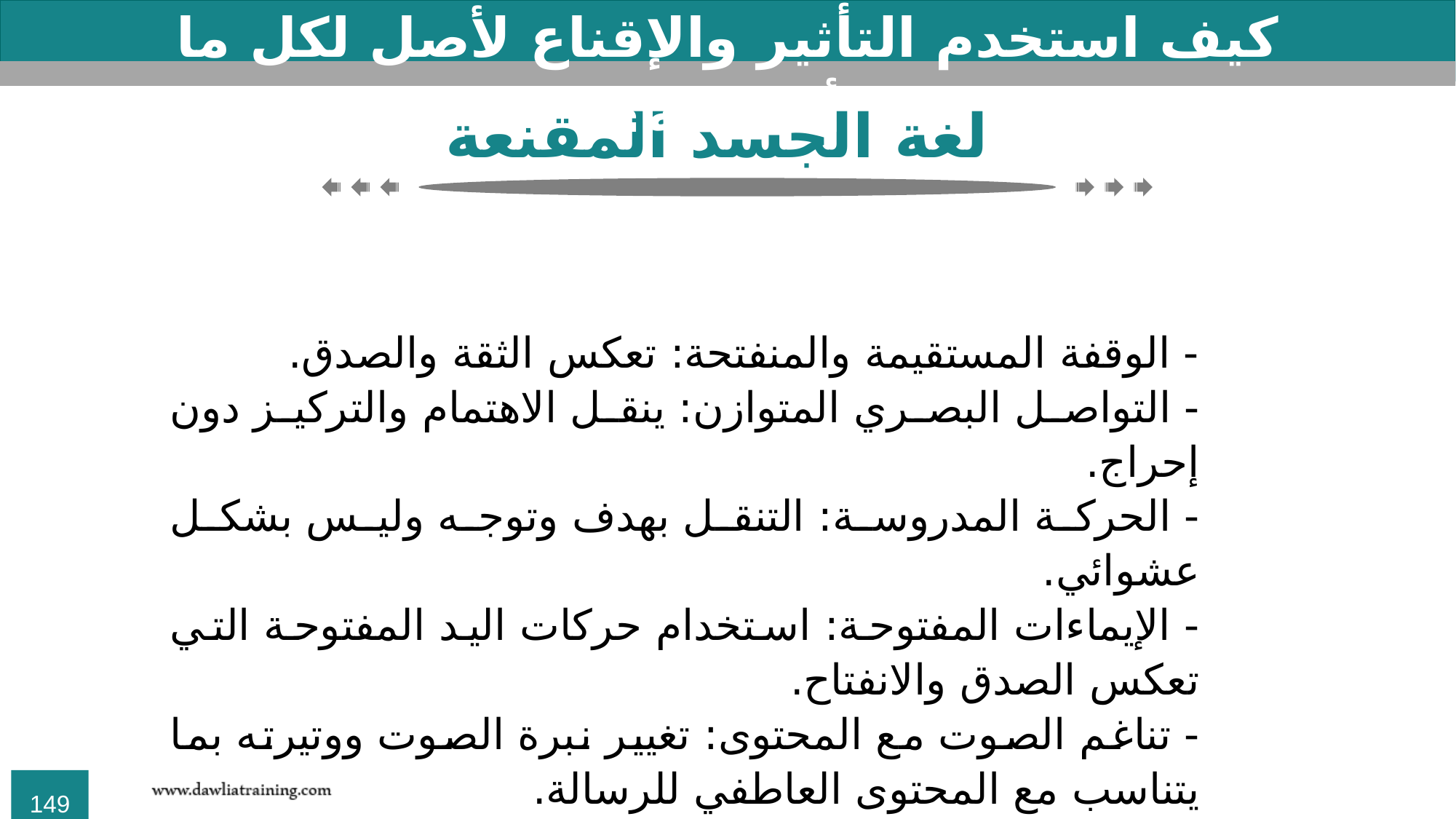

كيف استخدم التأثير والإقناع لأصل لكل ما أحلم به؟
 لغة الجسد المقنعة

- الوقفة المستقيمة والمنفتحة: تعكس الثقة والصدق.
- التواصل البصري المتوازن: ينقل الاهتمام والتركيز دون إحراج.
- الحركة المدروسة: التنقل بهدف وتوجه وليس بشكل عشوائي.
- الإيماءات المفتوحة: استخدام حركات اليد المفتوحة التي تعكس الصدق والانفتاح.
- تناغم الصوت مع المحتوى: تغيير نبرة الصوت ووتيرته بما يتناسب مع المحتوى العاطفي للرسالة.